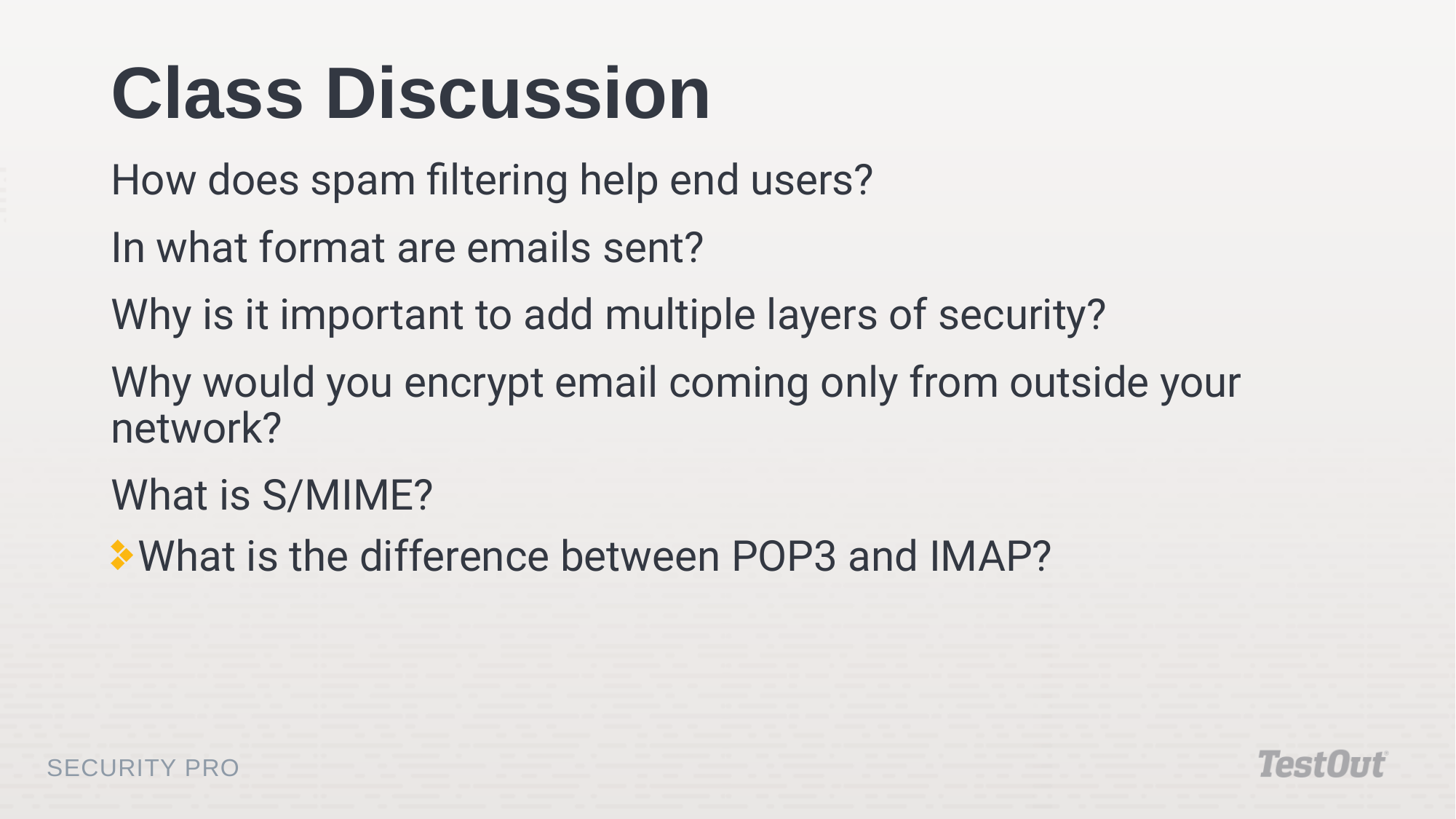

# Class Discussion
How does spam filtering help end users?
In what format are emails sent?
Why is it important to add multiple layers of security?
Why would you encrypt email coming only from outside your network?
What is S/MIME?
What is the difference between POP3 and IMAP?
Security Pro